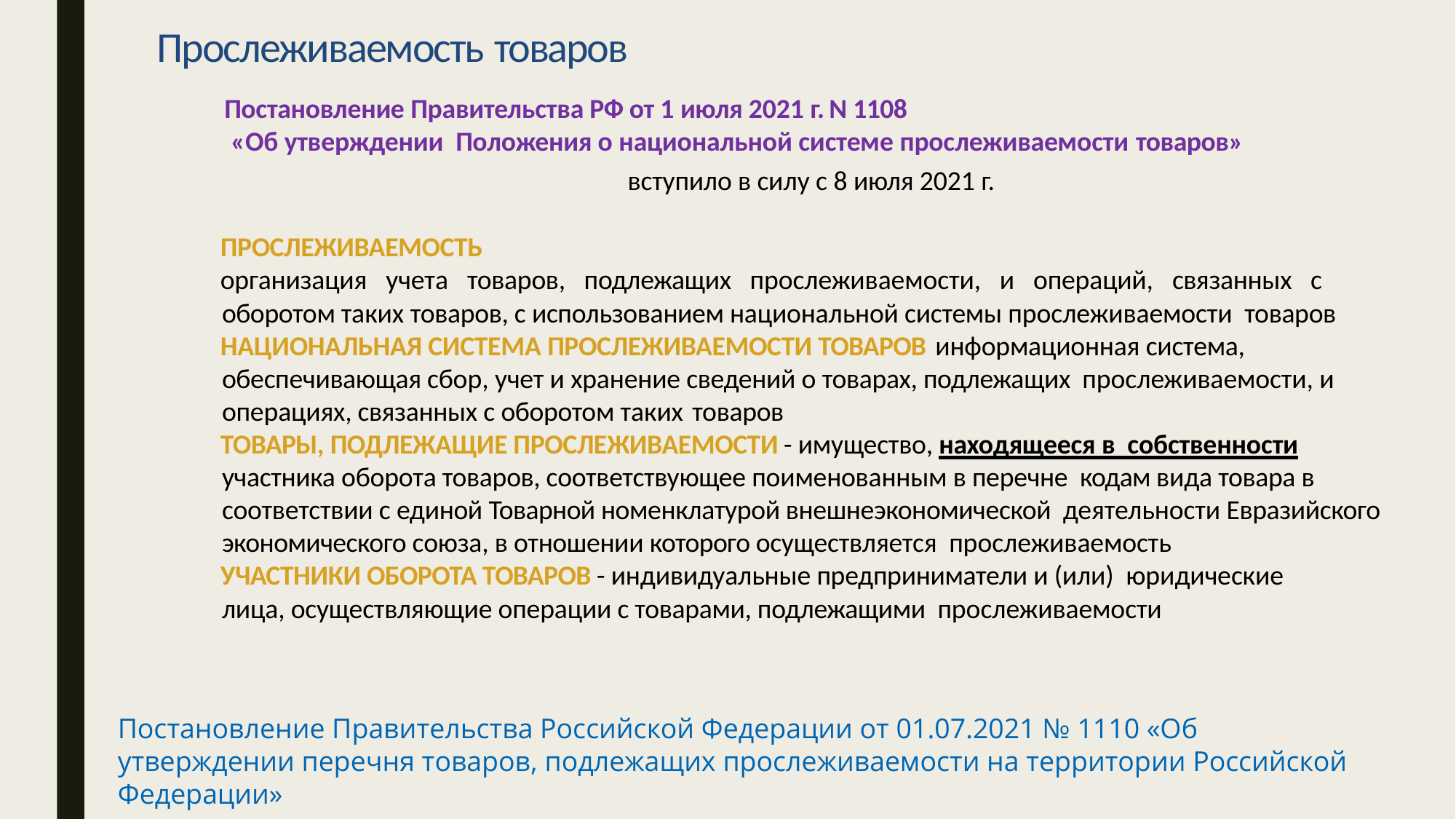

Прослеживаемость товаров
Постановление Правительства РФ от 1 июля 2021 г. N 1108
 «Об утверждении  Положения о национальной системе прослеживаемости товаров»
вступило в силу с 8 июля 2021 г.

ПРОСЛЕЖИВАЕМОСТЬ
организация учета товаров, подлежащих прослеживаемости, и операций, связанных с  оборотом таких товаров, с использованием национальной системы прослеживаемости  товаров
НАЦИОНАЛЬНАЯ СИСТЕМА ПРОСЛЕЖИВАЕМОСТИ ТОВАРОВ информационная система, обеспечивающая сбор, учет и хранение сведений о товарах, подлежащих  прослеживаемости, и операциях, связанных с оборотом таких товаров
ТОВАРЫ, ПОДЛЕЖАЩИЕ ПРОСЛЕЖИВАЕМОСТИ - имущество, находящееся в  собственности участника оборота товаров, соответствующее поименованным в перечне  кодам вида товара в соответствии с единой Товарной номенклатурой внешнеэкономической  деятельности Евразийского экономического союза, в отношении которого осуществляется  прослеживаемость
УЧАСТНИКИ ОБОРОТА ТОВАРОВ - индивидуальные предприниматели и (или)  юридические лица, осуществляющие операции с товарами, подлежащими  прослеживаемости
Постановление Правительства Российской Федерации от 01.07.2021 № 1110 «Об утверждении перечня товаров, подлежащих прослеживаемости на территории Российской Федерации»